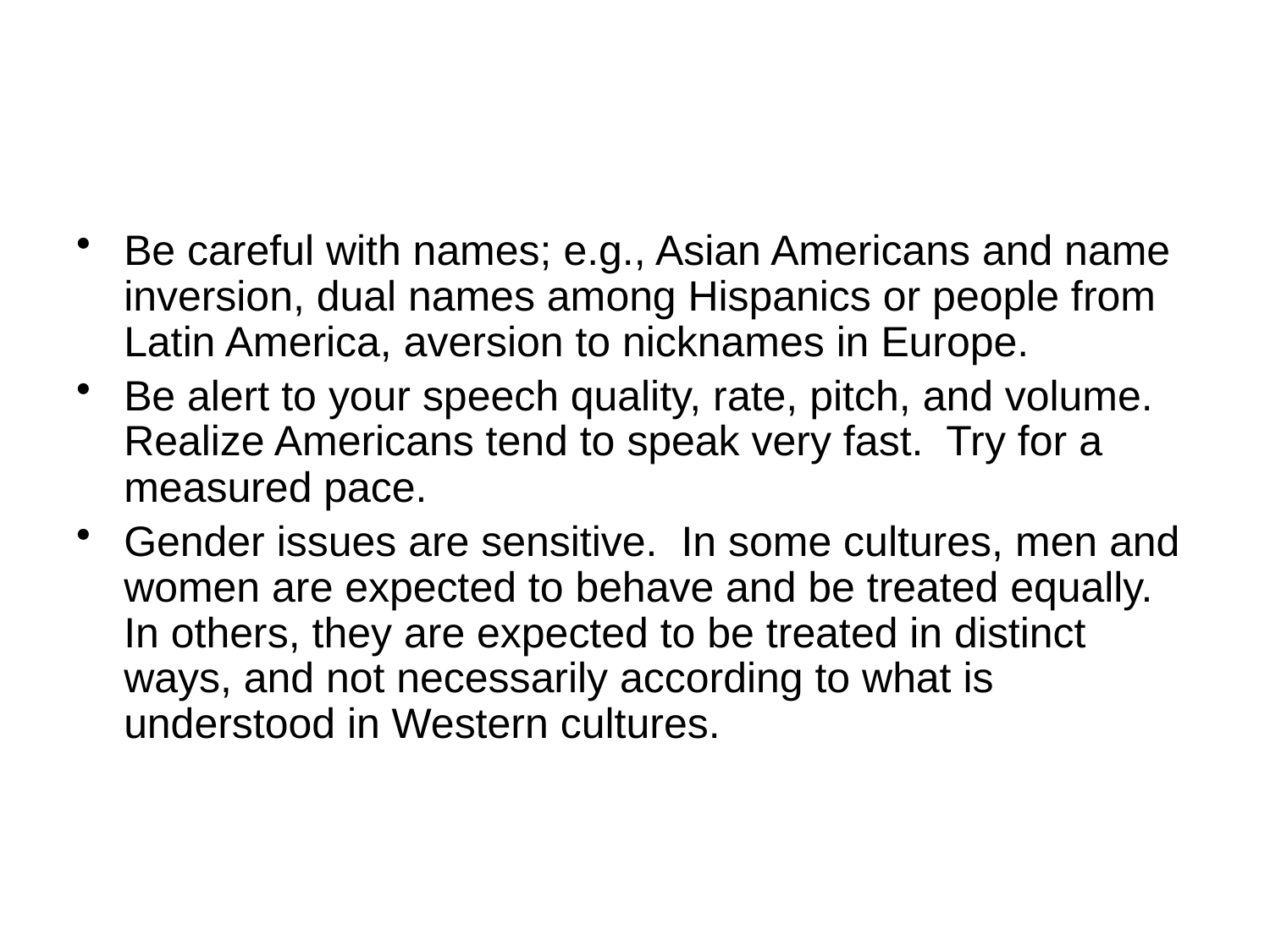

#
Be careful with names; e.g., Asian Americans and name inversion, dual names among Hispanics or people from Latin America, aversion to nicknames in Europe.
Be alert to your speech quality, rate, pitch, and volume.  Realize Americans tend to speak very fast.  Try for a measured pace.
Gender issues are sensitive.  In some cultures, men and women are expected to behave and be treated equally.  In others, they are expected to be treated in distinct ways, and not necessarily according to what is understood in Western cultures.